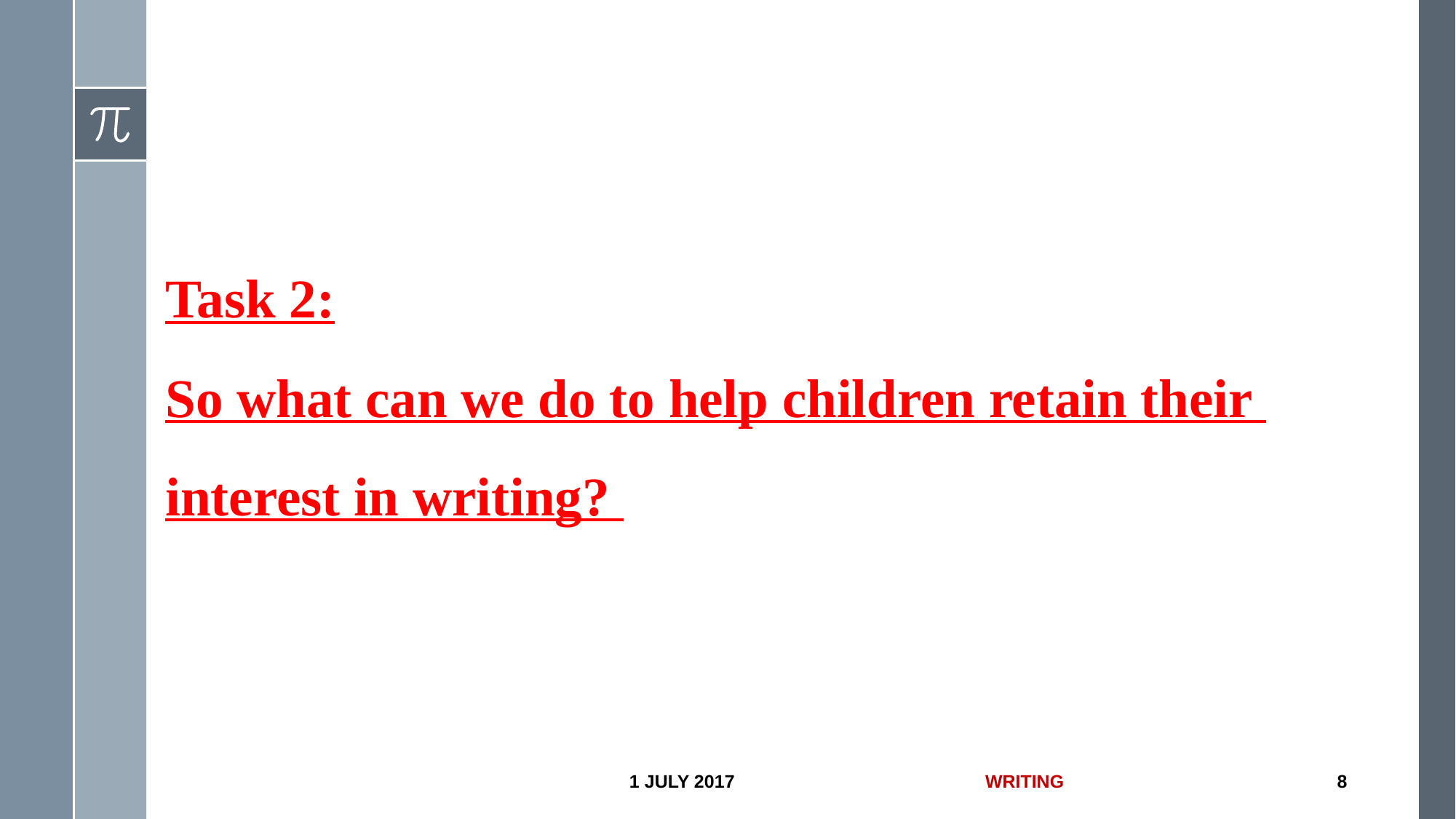

Task 2:
So what can we do to help children retain their  interest in writing?
1 July 2017
Writing
8